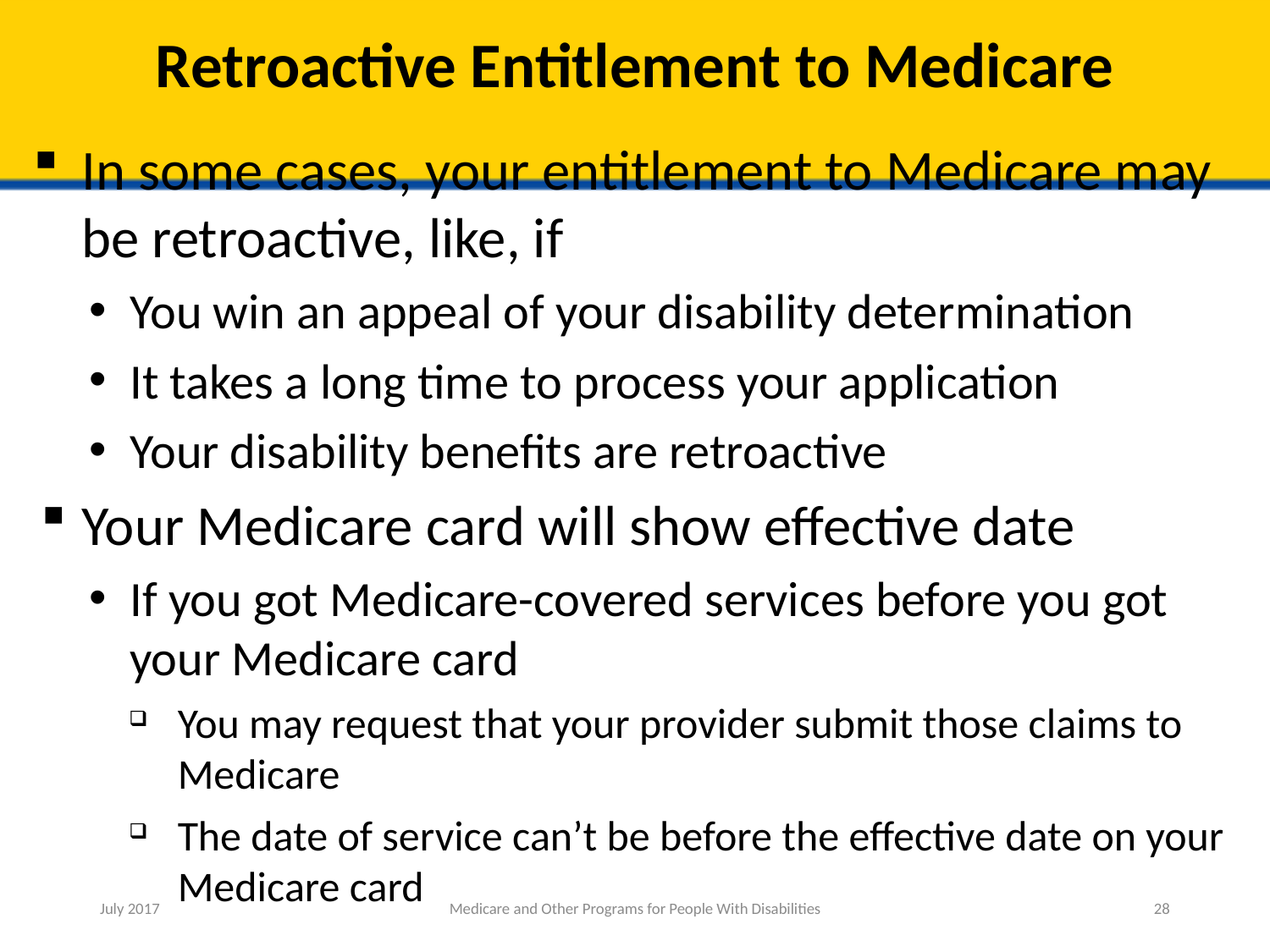

# Retroactive Entitlement to Medicare
In some cases, your entitlement to Medicare may be retroactive, like, if
You win an appeal of your disability determination
It takes a long time to process your application
Your disability benefits are retroactive
Your Medicare card will show effective date
If you got Medicare-covered services before you got your Medicare card
You may request that your provider submit those claims to Medicare
The date of service can’t be before the effective date on your Medicare card
July 2017
Medicare and Other Programs for People With Disabilities
28